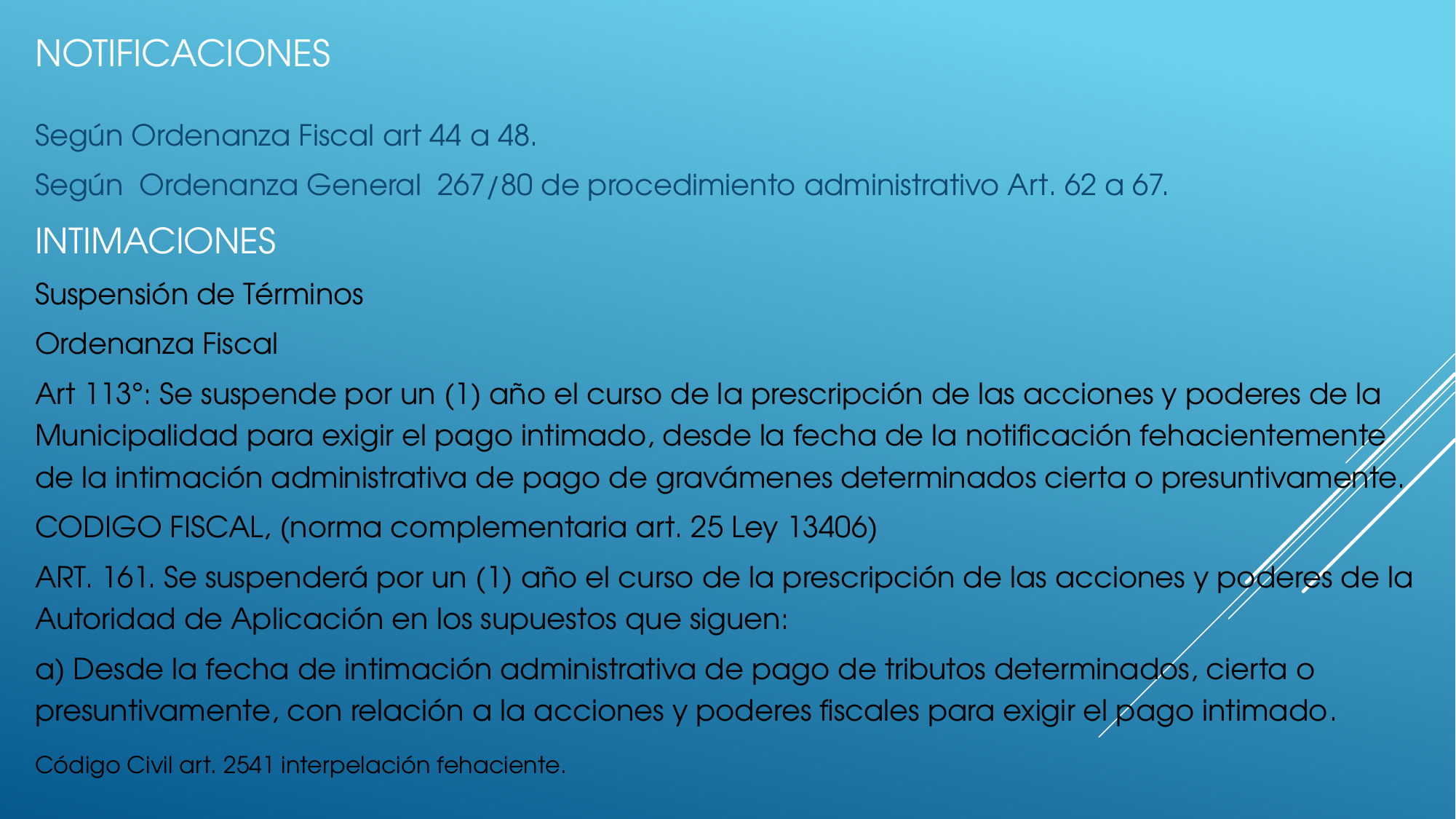

# notificaciones

Según Ordenanza Fiscal art 44 a 48.
Según  Ordenanza General  267/80 de procedimiento administrativo Art. 62 a 67.
INTIMACIONES
Suspensión de Términos
Ordenanza Fiscal
Art 113°: Se suspende por un (1) año el curso de la prescripción de las acciones y poderes de la Municipalidad para exigir el pago intimado, desde la fecha de la notificación fehacientemente de la intimación administrativa de pago de gravámenes determinados cierta o presuntivamente.
CODIGO FISCAL, (norma complementaria art. 25 Ley 13406)
ART. 161. Se suspenderá por un (1) año el curso de la prescripción de las acciones y poderes de la Autoridad de Aplicación en los supuestos que siguen:
a) Desde la fecha de intimación administrativa de pago de tributos determinados, cierta o presuntivamente, con relación a la acciones y poderes fiscales para exigir el pago intimado.

Código Civil art. 2541 interpelación fehaciente.